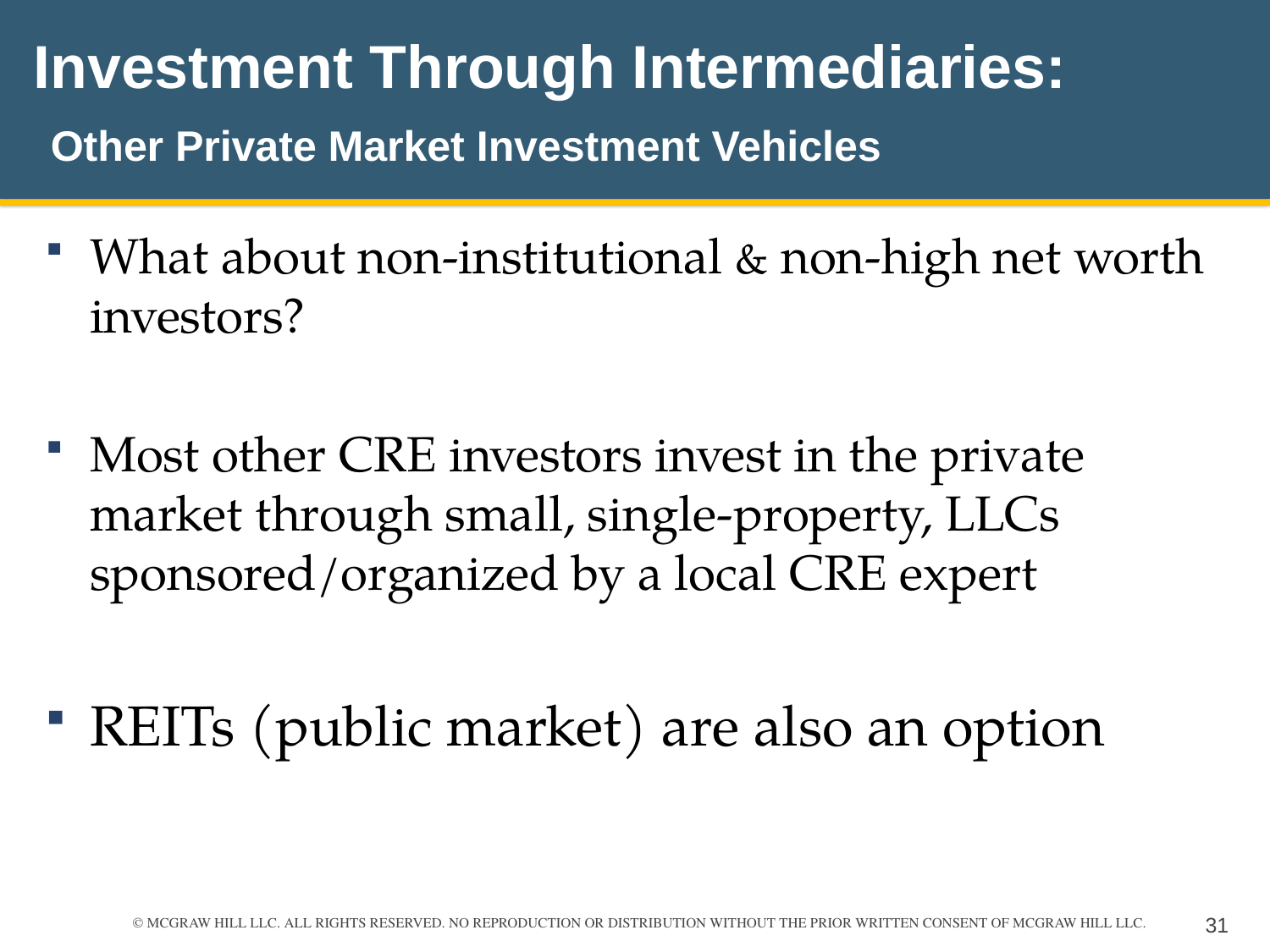

# Investment Through Intermediaries:           Other Private Market Investment Vehicles
What about non-institutional & non-high net worth investors?

Most other CRE investors invest in the private market through small, single-property, LLCs sponsored/organized by a local CRE expert

REITs (public market) are also an option

© MCGRAW HILL LLC. ALL RIGHTS RESERVED. NO REPRODUCTION OR DISTRIBUTION WITHOUT THE PRIOR WRITTEN CONSENT OF MCGRAW HILL LLC.
31